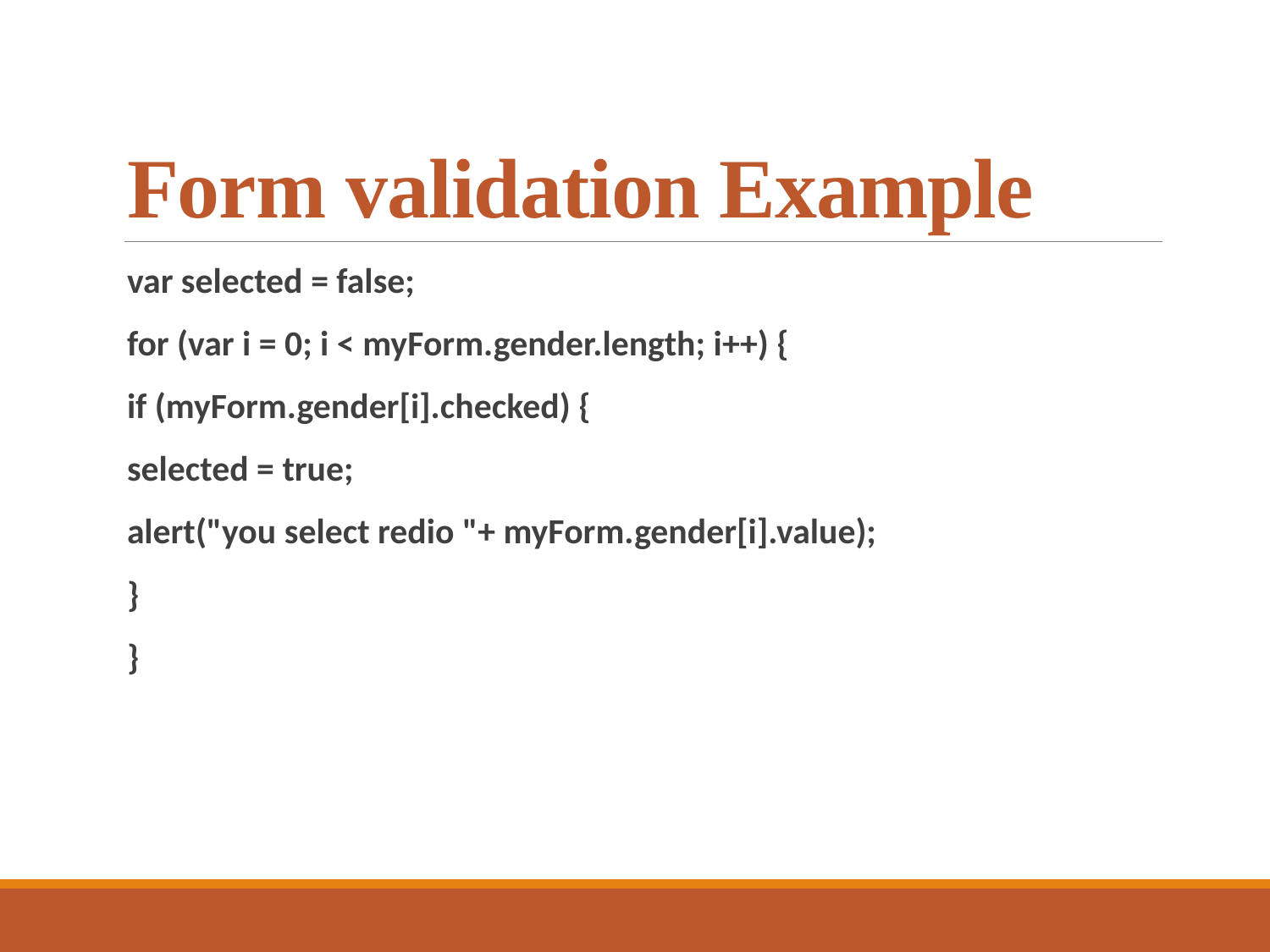

# Form validation Example
var selected = false;
for (var i = 0; i < myForm.gender.length; i++) {
if (myForm.gender[i].checked) {
selected = true;
alert("you select redio "+ myForm.gender[i].value);
}
}